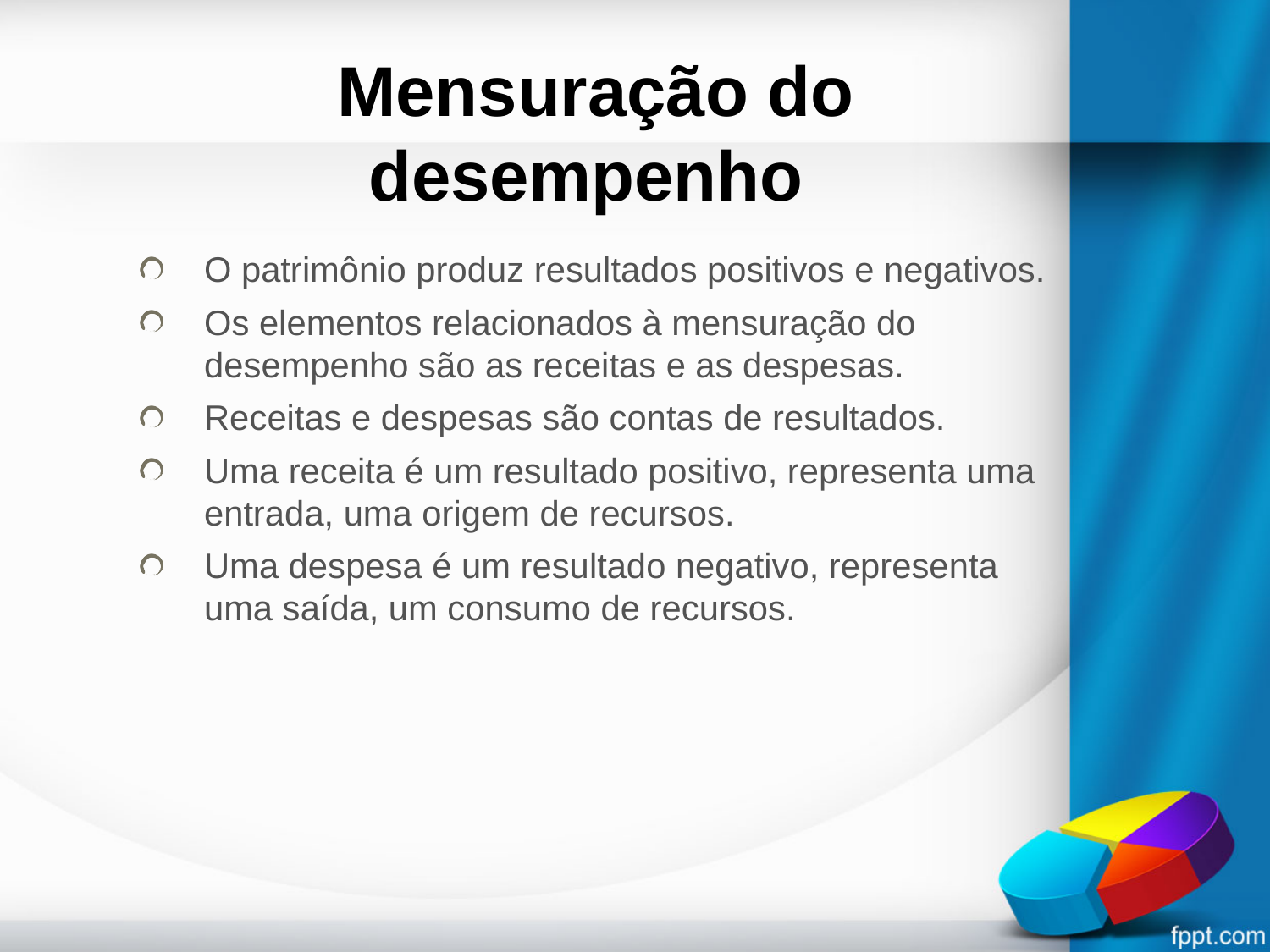

# Mensuração do desempenho
O patrimônio produz resultados positivos e negativos.
Os elementos relacionados à mensuração do desempenho são as receitas e as despesas.
Receitas e despesas são contas de resultados.
Uma receita é um resultado positivo, representa uma entrada, uma origem de recursos.
Uma despesa é um resultado negativo, representa uma saída, um consumo de recursos.